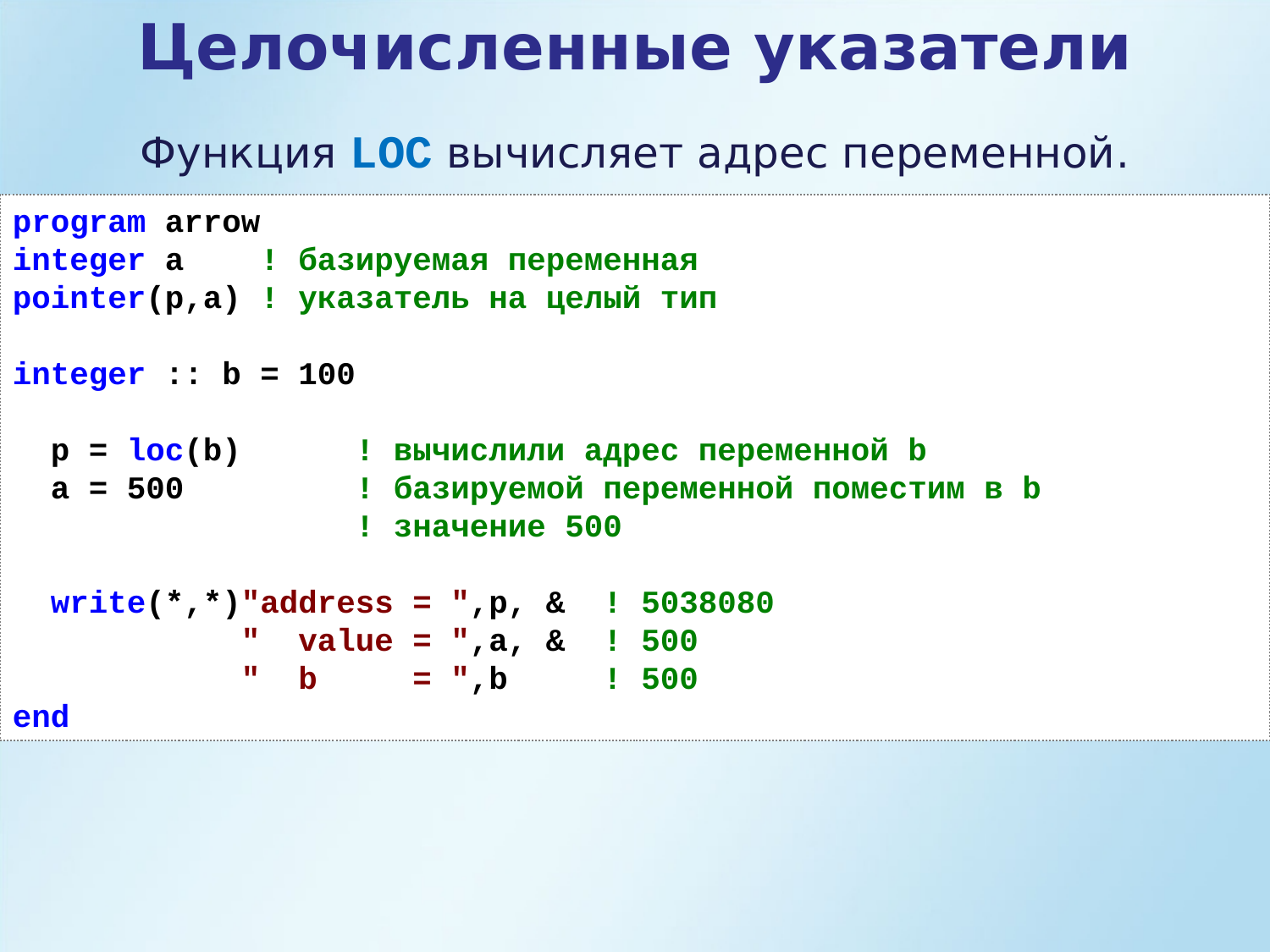

Целочисленные указатели
Функция LOC вычисляет адрес переменной.
program arrow
integer a    ! базируемая переменная
pointer(p,a) ! указатель на целый тип

integer :: b = 100

  p = loc(b)      ! вычислили адрес переменной b
  a = 500         ! базируемой переменной поместим в b
                  ! значение 500

  write(*,*)"address = ",p, &  ! 5038080
            "  value = ",a, &  ! 500
            "  b     = ",b     ! 500
end